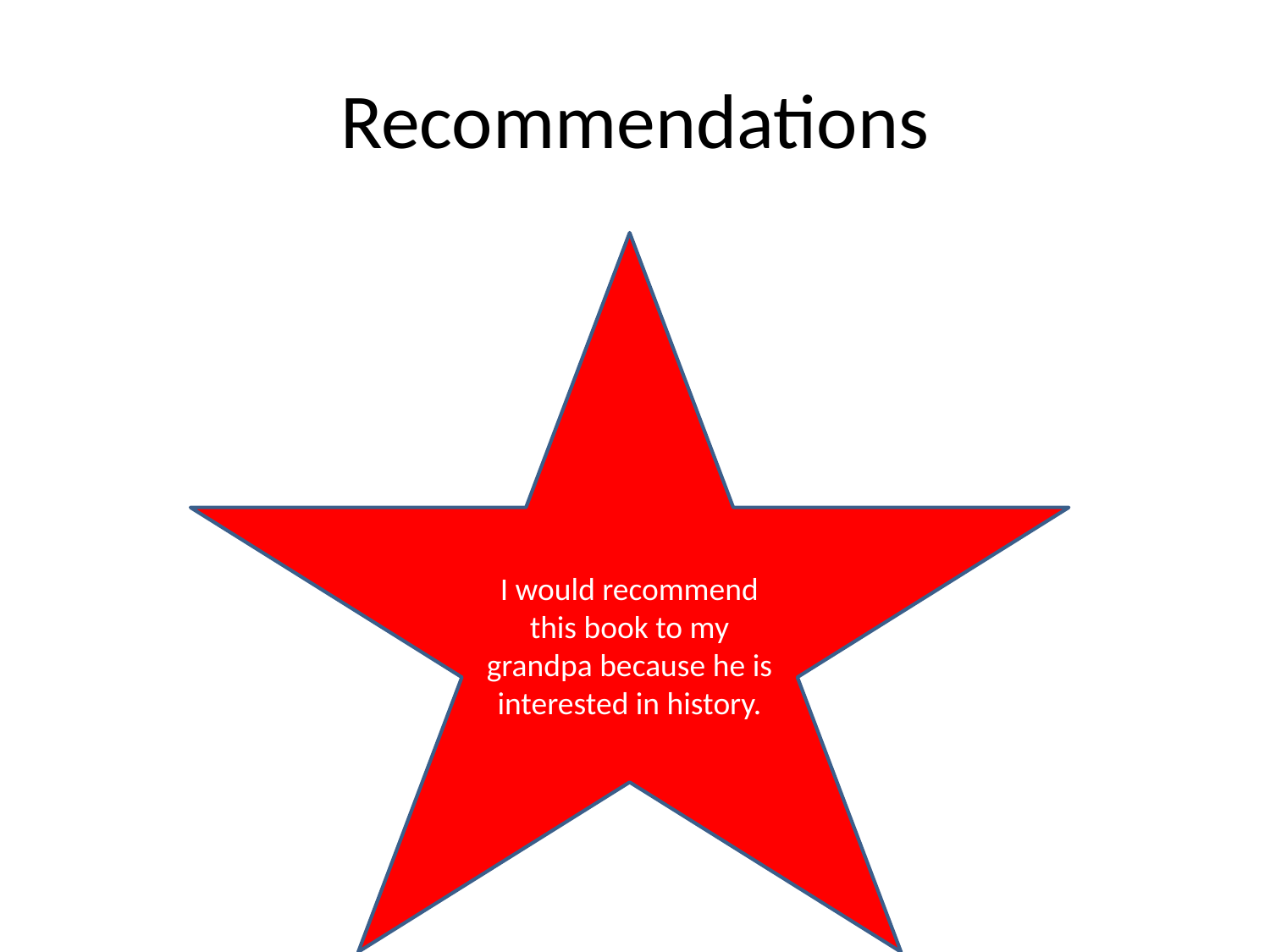

# Recommendations
I would recommend this book to my grandpa because he is interested in history.